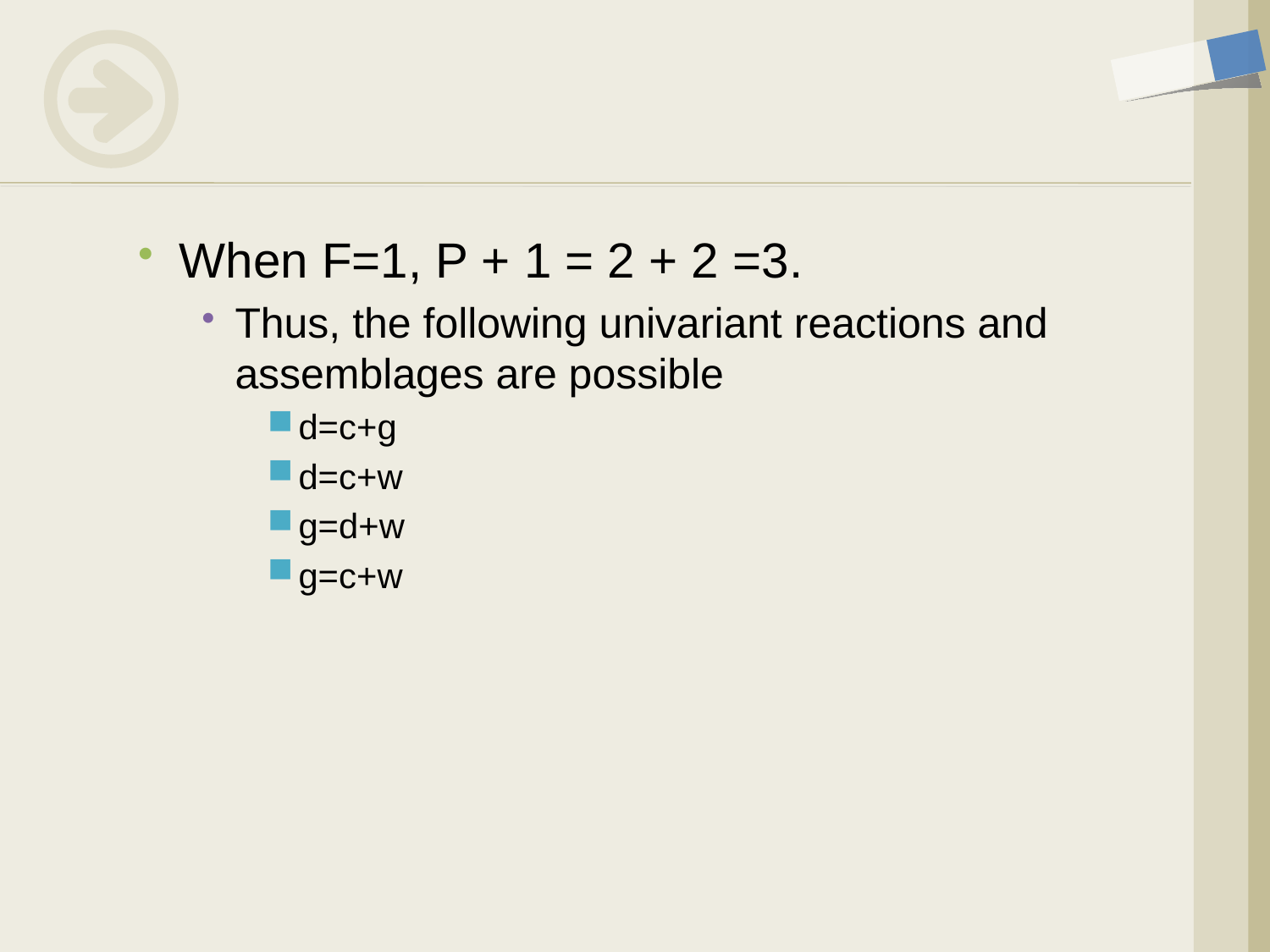

When F=1, P + 1 = 2 + 2 =3.
Thus, the following univariant reactions and assemblages are possible
d=c+g
d=c+w
g=d+w
g=c+w